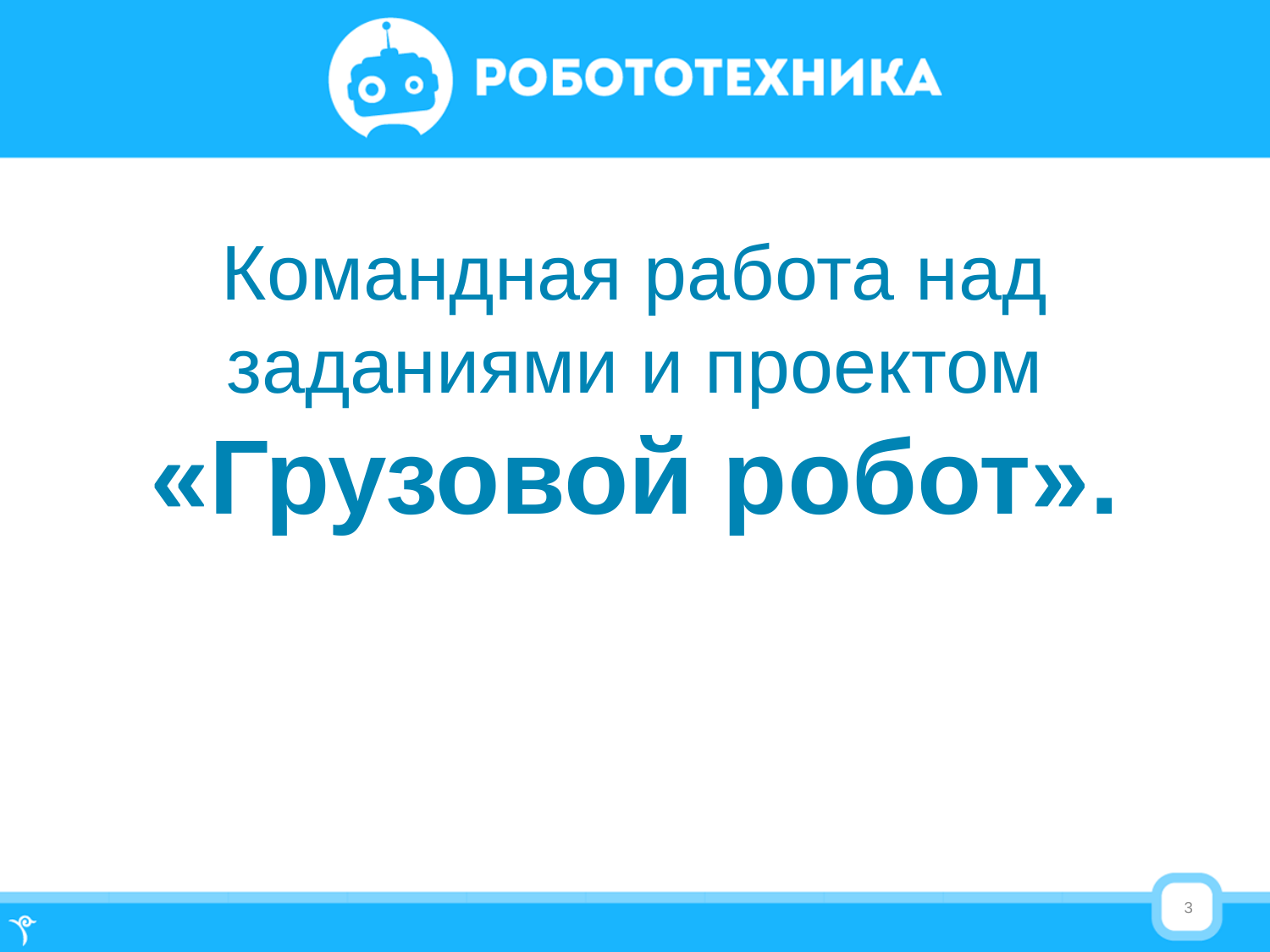

Командная работа над заданиями и проектом «Грузовой робот».
3